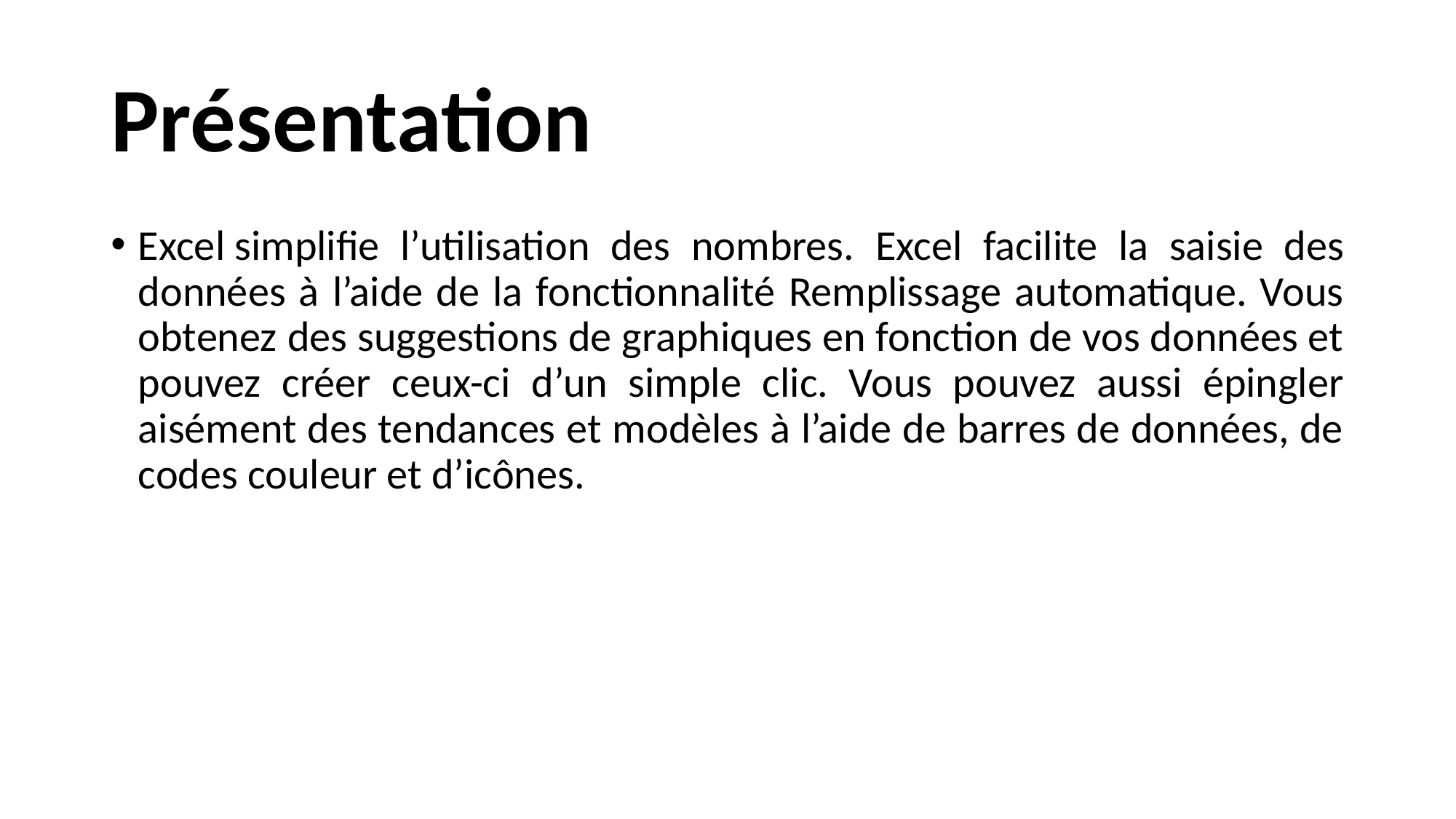

# Présentation
Excel simplifie l’utilisation des nombres. Excel facilite la saisie des données à l’aide de la fonctionnalité Remplissage automatique. Vous obtenez des suggestions de graphiques en fonction de vos données et pouvez créer ceux-ci d’un simple clic. Vous pouvez aussi épingler aisément des tendances et modèles à l’aide de barres de données, de codes couleur et d’icônes.